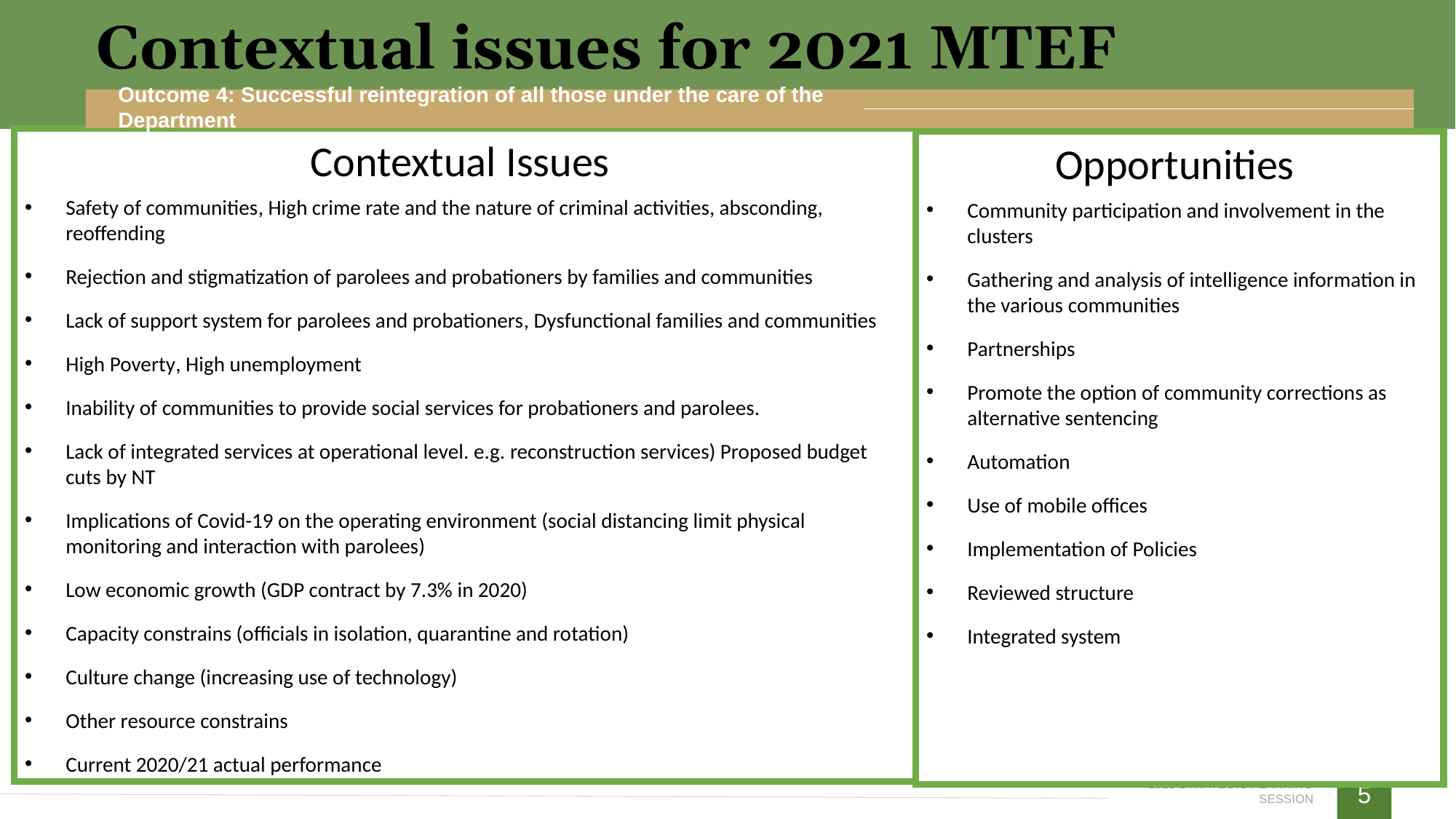

Contextual issues for 2021 MTEF

Outcome 4: Successful reintegration of all those under the care of the Department
Contextual Issues
Safety of communities, High crime rate and the nature of criminal activities, absconding, reoffending
Rejection and stigmatization of parolees and probationers by families and communities
Lack of support system for parolees and probationers, Dysfunctional families and communities
High Poverty, High unemployment
Inability of communities to provide social services for probationers and parolees.
Lack of integrated services at operational level. e.g. reconstruction services) Proposed budget cuts by NT
Implications of Covid-19 on the operating environment (social distancing limit physical monitoring and interaction with parolees)
Low economic growth (GDP contract by 7.3% in 2020)
Capacity constrains (officials in isolation, quarantine and rotation)
Culture change (increasing use of technology)
Other resource constrains
Current 2020/21 actual performance
Opportunities
Community participation and involvement in the clusters
Gathering and analysis of intelligence information in the various communities
Partnerships
Promote the option of community corrections as alternative sentencing
Automation
Use of mobile offices
Implementation of Policies
Reviewed structure
Integrated system